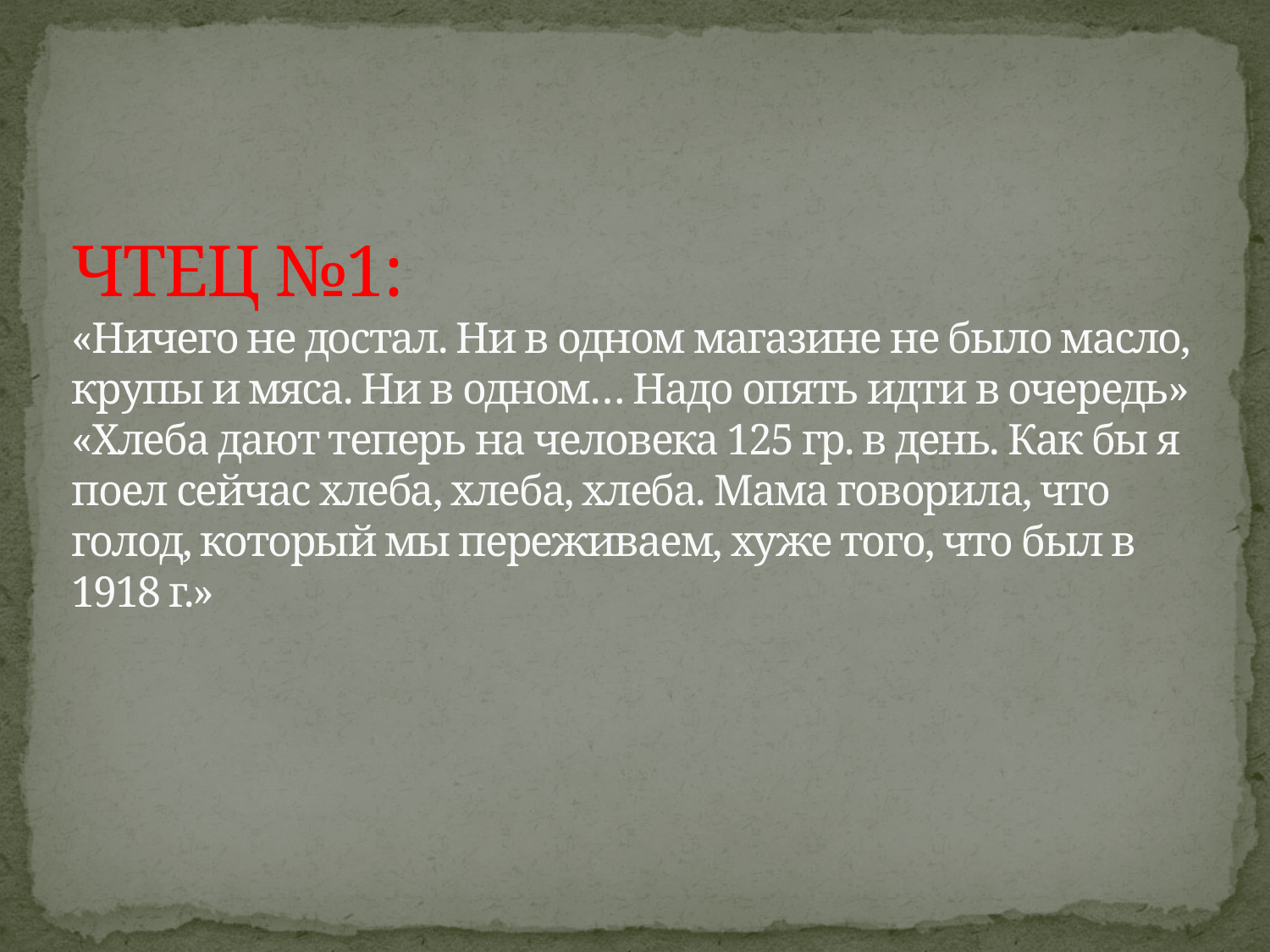

# ЧТЕЦ №1: «Ничего не достал. Ни в одном магазине не было масло, крупы и мяса. Ни в одном… Надо опять идти в очередь» «Хлеба дают теперь на человека 125 гр. в день. Как бы я поел сейчас хлеба, хлеба, хлеба. Мама говорила, что голод, который мы переживаем, хуже того, что был в 1918 г.»